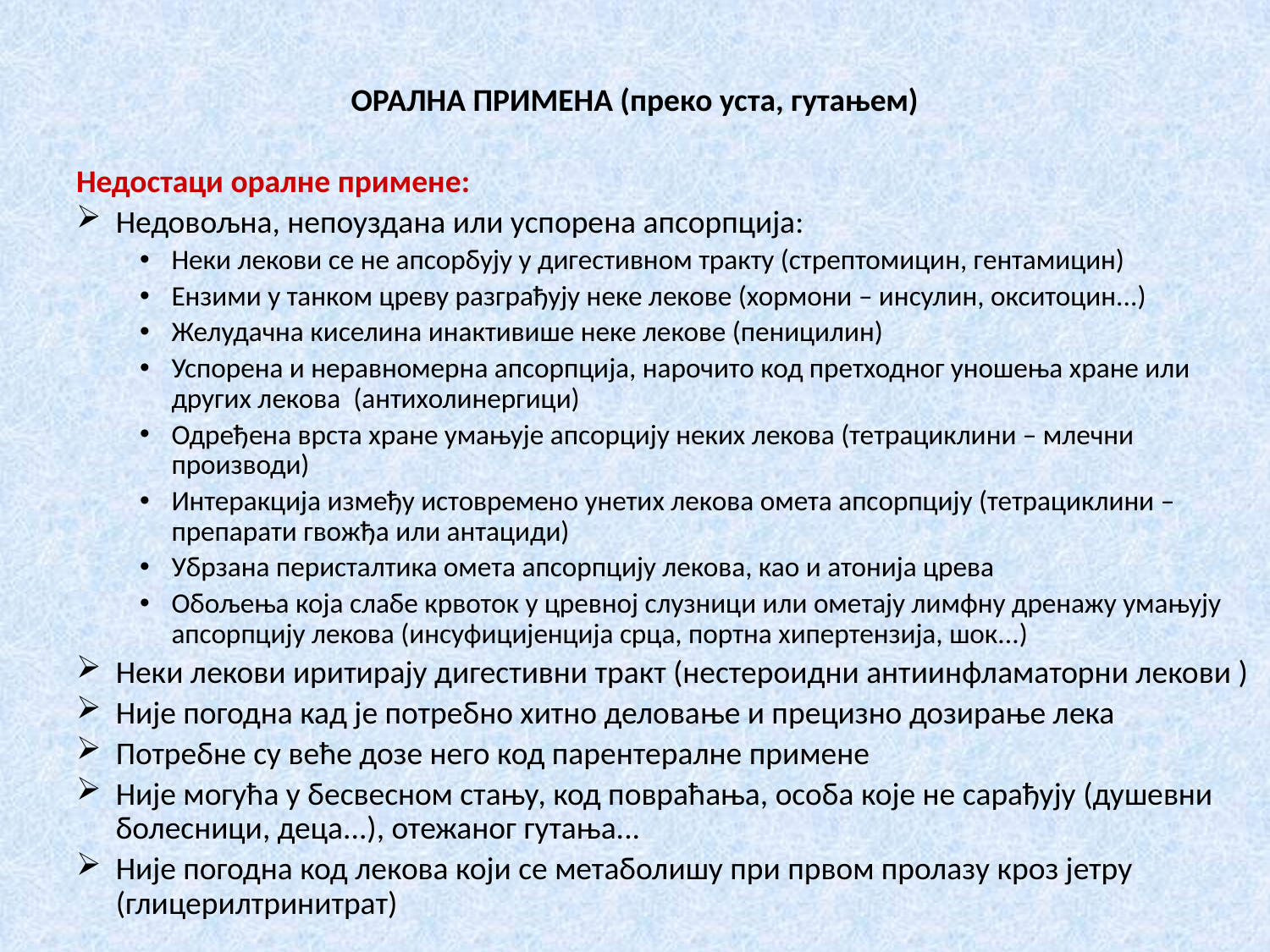

# ОРАЛНА ПРИМЕНА (преко уста, гутањем)
Недостаци оралне примене:
Недовољна, непоуздана или успорена апсорпција:
Неки лекови се не апсорбују у дигестивном тракту (стрептомицин, гентамицин)
Ензими у танком цреву разграђују неке лекове (хормони – инсулин, окситоцин...)
Желудачна киселина инактивише неке лекове (пеницилин)
Успорена и неравномерна апсорпција, нарочито код претходног уношења хране или других лекова  (антихолинергици)
Одређена врста хране умањује апсорцију неких лекова (тетрациклини – млечни производи)
Интеракција између истовремено унетих лекова омета апсорпцију (тетрациклини – препарати гвожђа или антациди)
Убрзана перисталтика омета апсорпцију лекова, као и атонија црева
Обољења која слабе крвоток у цревној слузници или ометају лимфну дренажу умањују апсорпцију лекова (инсуфицијенција срца, портна хипертензија, шок...)
Неки лекови иритирају дигестивни тракт (нестероидни антиинфламаторни лекови )
Није погодна кад је потребно хитно деловање и прецизно дозирање лека
Потребне су веће дозе него код парентералне примене
Није могућа у бесвесном стању, код повраћања, особа које не сарађују (душевни болесници, деца...), отежаног гутања...
Није погодна код лекова који се метаболишу при првом пролазу кроз јетру (глицерилтринитрат)